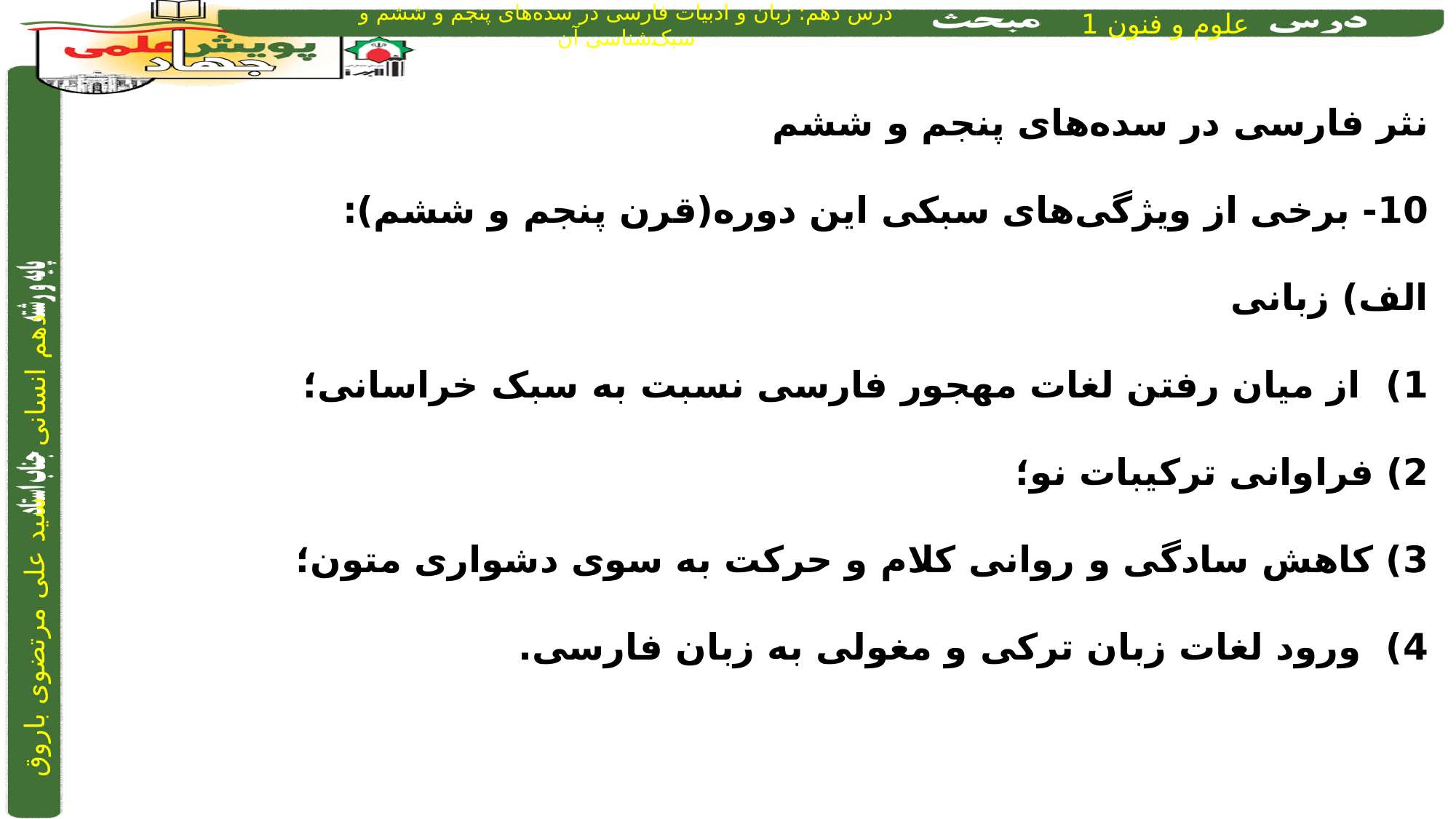

نثر فارسی در سده‌های پنجم و ششم
10- برخی از ویژگی‌های سبکی این دوره(قرن پنجم و ششم):
الف) زبانی
1)  از میان رفتن لغات مهجور فارسی نسبت به سبک خراسانی؛
2) فراوانی ترکیبات نو؛
3) کاهش سادگی و روانی کلام و حرکت به سوی دشواری متون؛
4)  ورود لغات زبان ترکی و مغولی به زبان فارسی.